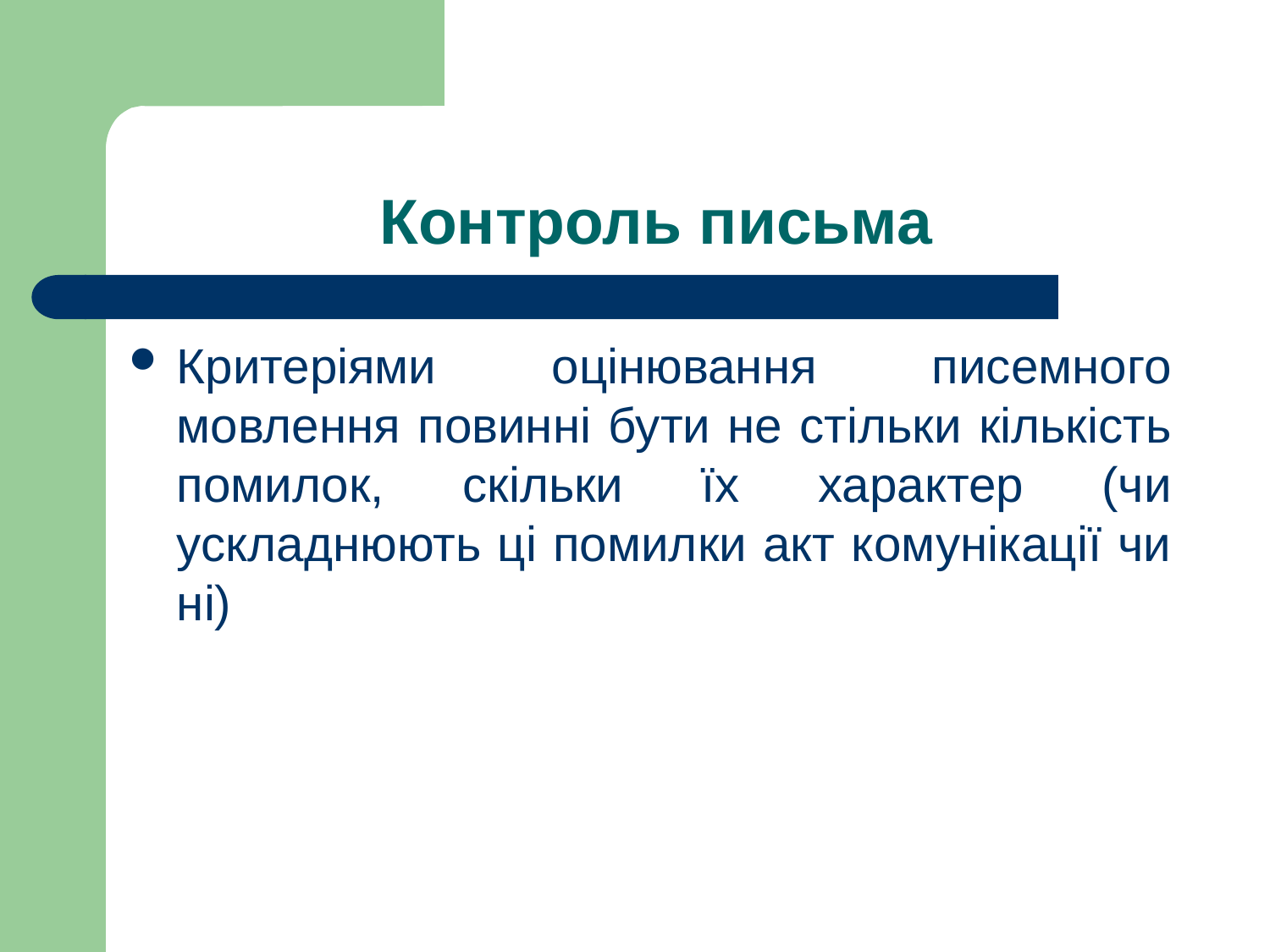

# Контроль письма
Критеріями оцінювання писемного мовлення повинні бути не стільки кількість помилок, скільки їх характер (чи ускладнюють ці помилки акт комунікації чи ні)